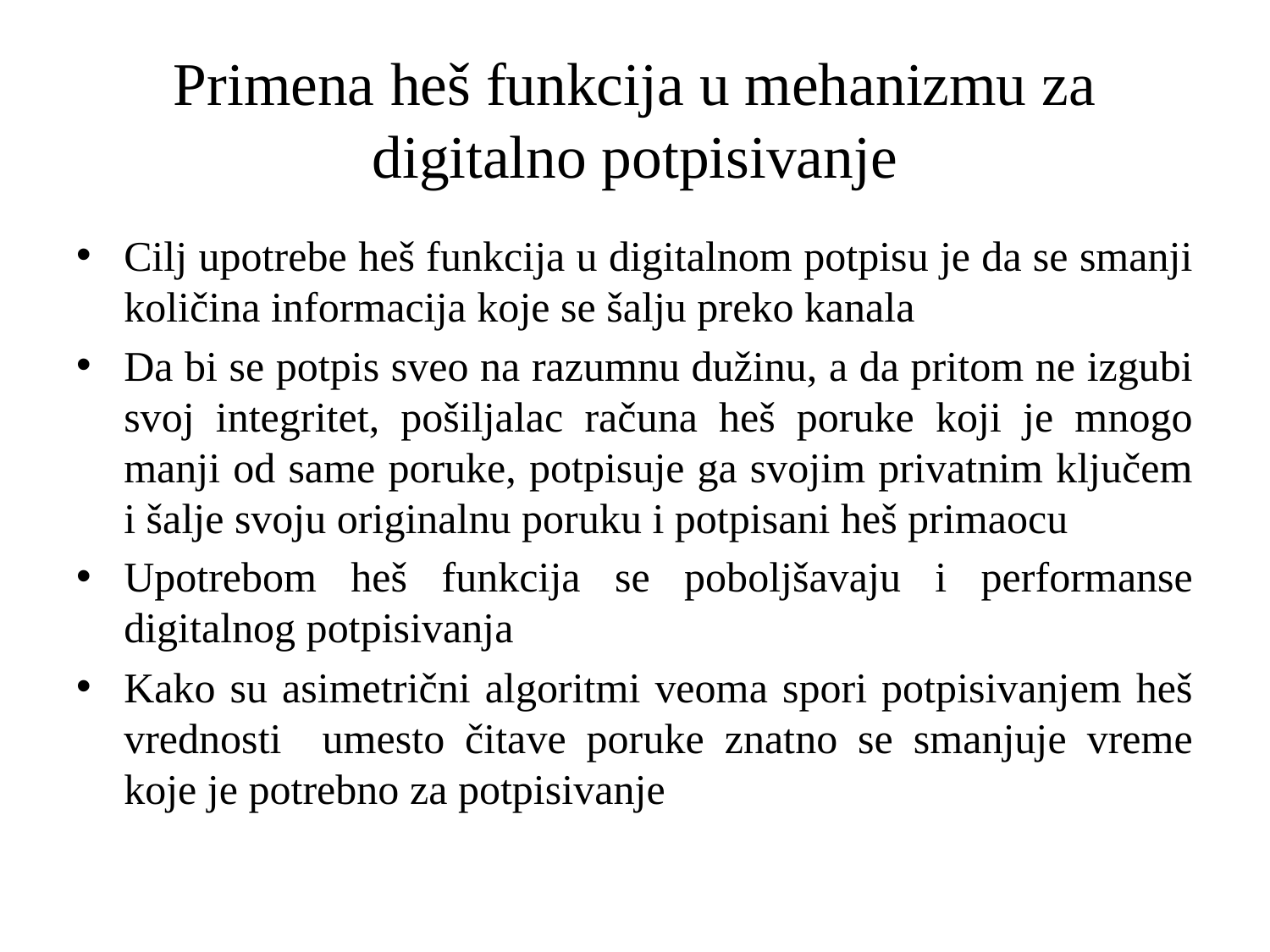

# Primena heš funkcija u mehanizmu za digitalno potpisivanje
Cilj upotrebe heš funkcija u digitalnom potpisu je da se smanji količina informacija koje se šalju preko kanala
Da bi se potpis sveo na razumnu dužinu, a da pritom ne izgubi svoj integritet, pošiljalac računa heš poruke koji je mnogo manji od same poruke, potpisuje ga svojim privatnim ključem i šalje svoju originalnu poruku i potpisani heš primaocu
Upotrebom heš funkcija se poboljšavaju i performanse digitalnog potpisivanja
Kako su asimetrični algoritmi veoma spori potpisivanjem heš vrednosti  umesto čitave poruke znatno se smanjuje vreme koje je potrebno za potpisivanje